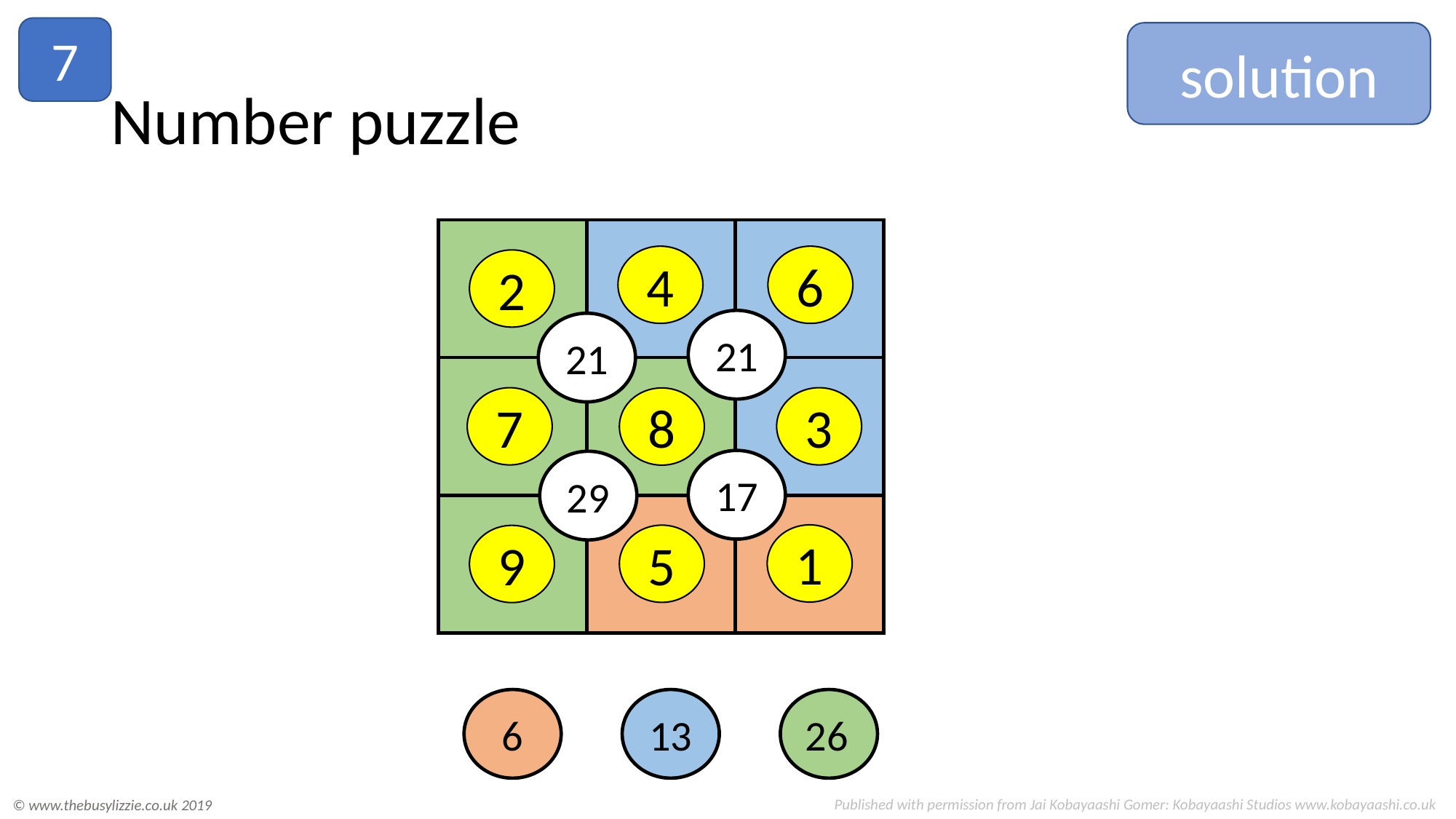

7
solution
# Number puzzle

21
21

17
29

26
6
13
4
6
2
7
3
8
1
5
9
Published with permission from Jai Kobayaashi Gomer: Kobayaashi Studios www.kobayaashi.co.uk
© www.thebusylizzie.co.uk 2019